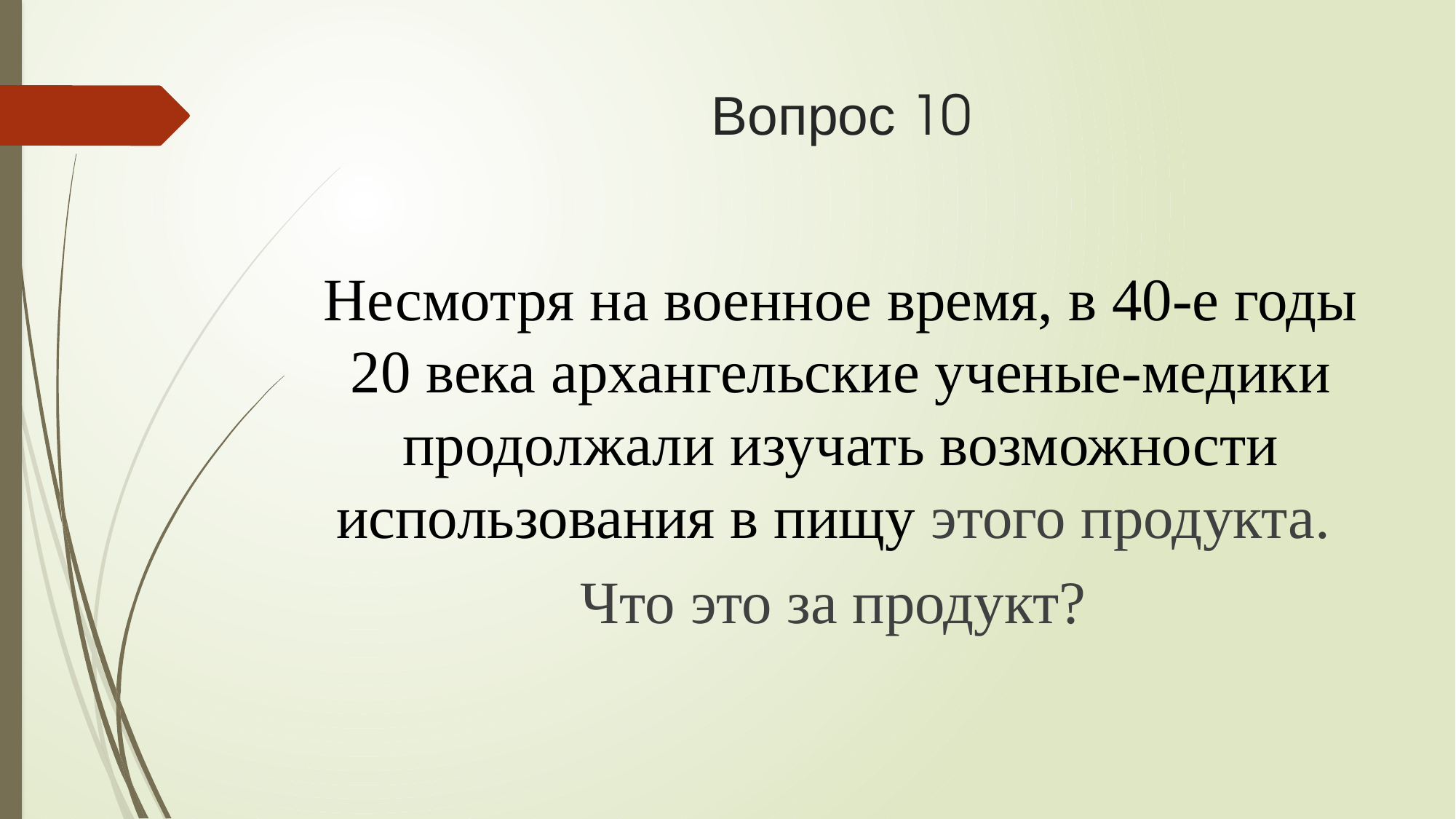

# Вопрос 10
Несмотря на военное время, в 40-е годы 20 века архангельские ученые-медики продолжали изучать возможности использования в пищу этого продукта.
Что это за продукт?